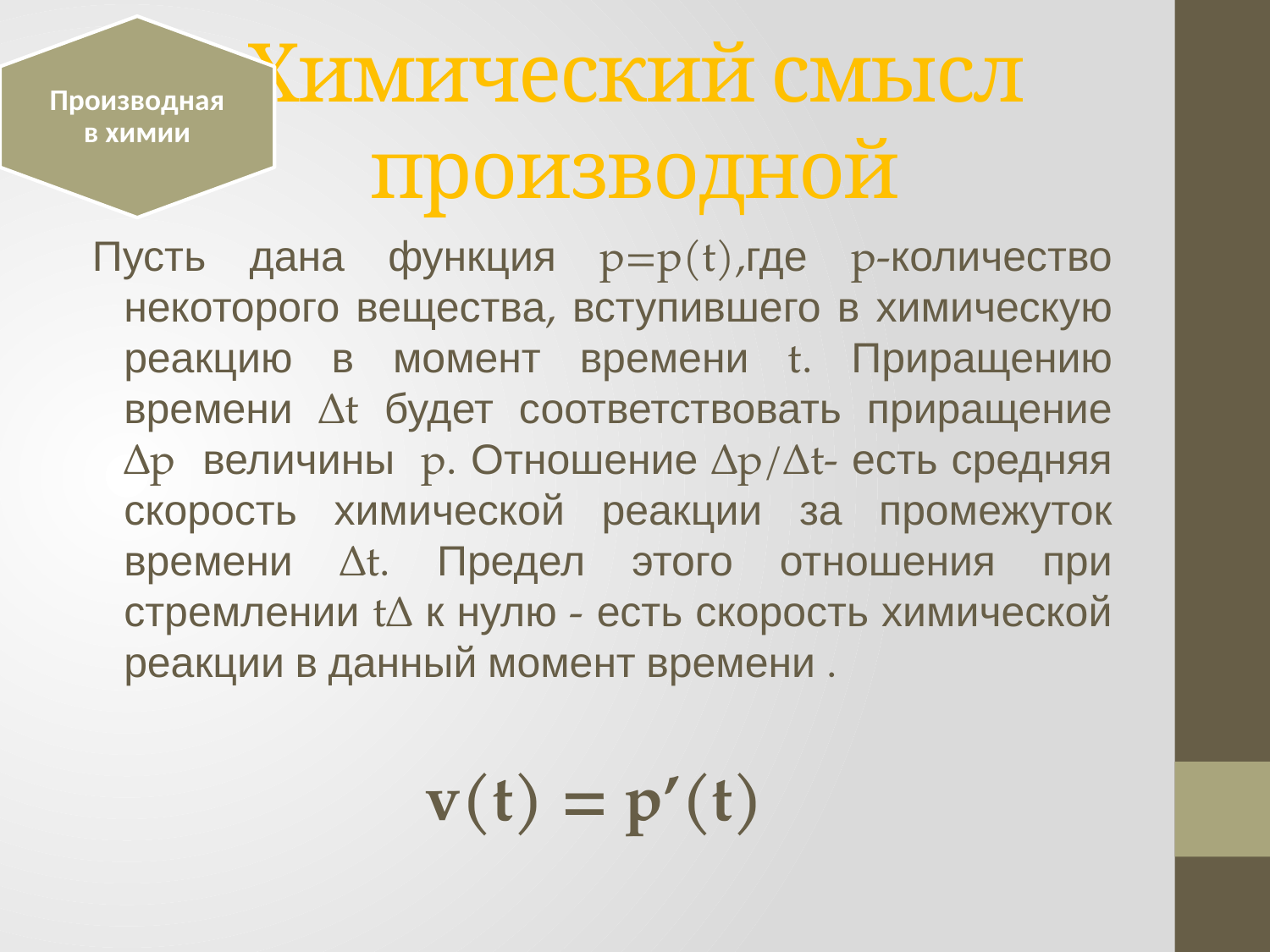

Производная в химии
# Химический смысл производной
Пусть дана функция p=p(t),где p-количество некоторого вещества, вступившего в химическую реакцию в момент времени t. Приращению времени ∆t будет соответствовать приращение ∆p  величины  p. Отношение ∆p/∆t- есть средняя скорость химической реакции за промежуток времени ∆t. Предел этого отношения при стремлении t∆ к нулю - есть скорость химической реакции в данный момент времени .

v(t) = p’(t)